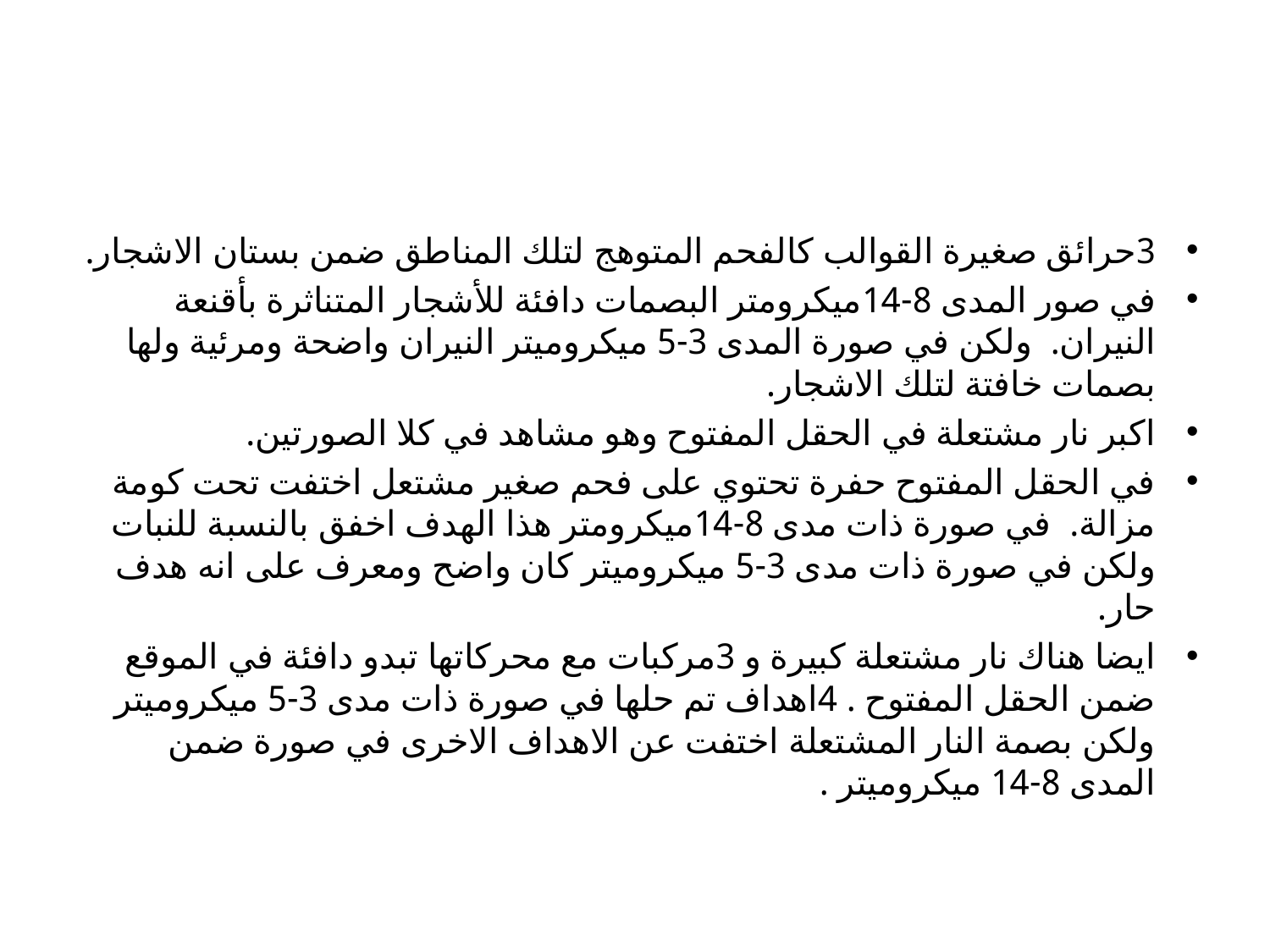

3حرائق صغيرة القوالب كالفحم المتوهج لتلك المناطق ضمن بستان الاشجار.
في صور المدى 8-14ميكرومتر البصمات دافئة للأشجار المتناثرة بأقنعة النيران.  ولكن في صورة المدى 3-5 ميكروميتر النيران واضحة ومرئية ولها بصمات خافتة لتلك الاشجار.
اكبر نار مشتعلة في الحقل المفتوح وهو مشاهد في كلا الصورتين.
في الحقل المفتوح حفرة تحتوي على فحم صغير مشتعل اختفت تحت كومة مزالة.  في صورة ذات مدى 8-14ميكرومتر هذا الهدف اخفق بالنسبة للنبات ولكن في صورة ذات مدى 3-5 ميكروميتر كان واضح ومعرف على انه هدف حار.
ايضا هناك نار مشتعلة كبيرة و 3مركبات مع محركاتها تبدو دافئة في الموقع ضمن الحقل المفتوح . 4اهداف تم حلها في صورة ذات مدى 3-5 ميكروميتر ولكن بصمة النار المشتعلة اختفت عن الاهداف الاخرى في صورة ضمن المدى 8-14 ميكروميتر .